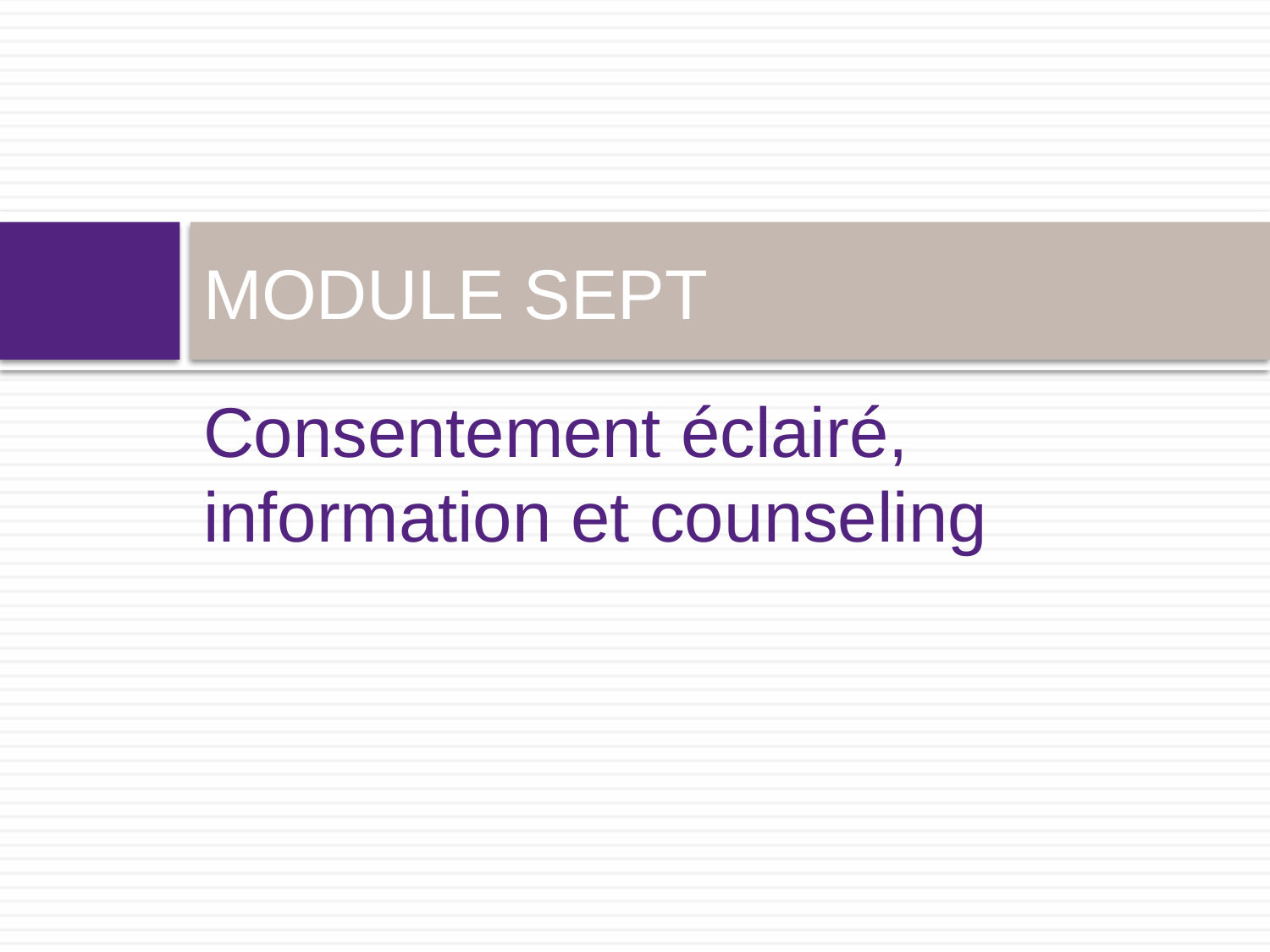

# MODULE SEPT
Consentement éclairé, information et counseling